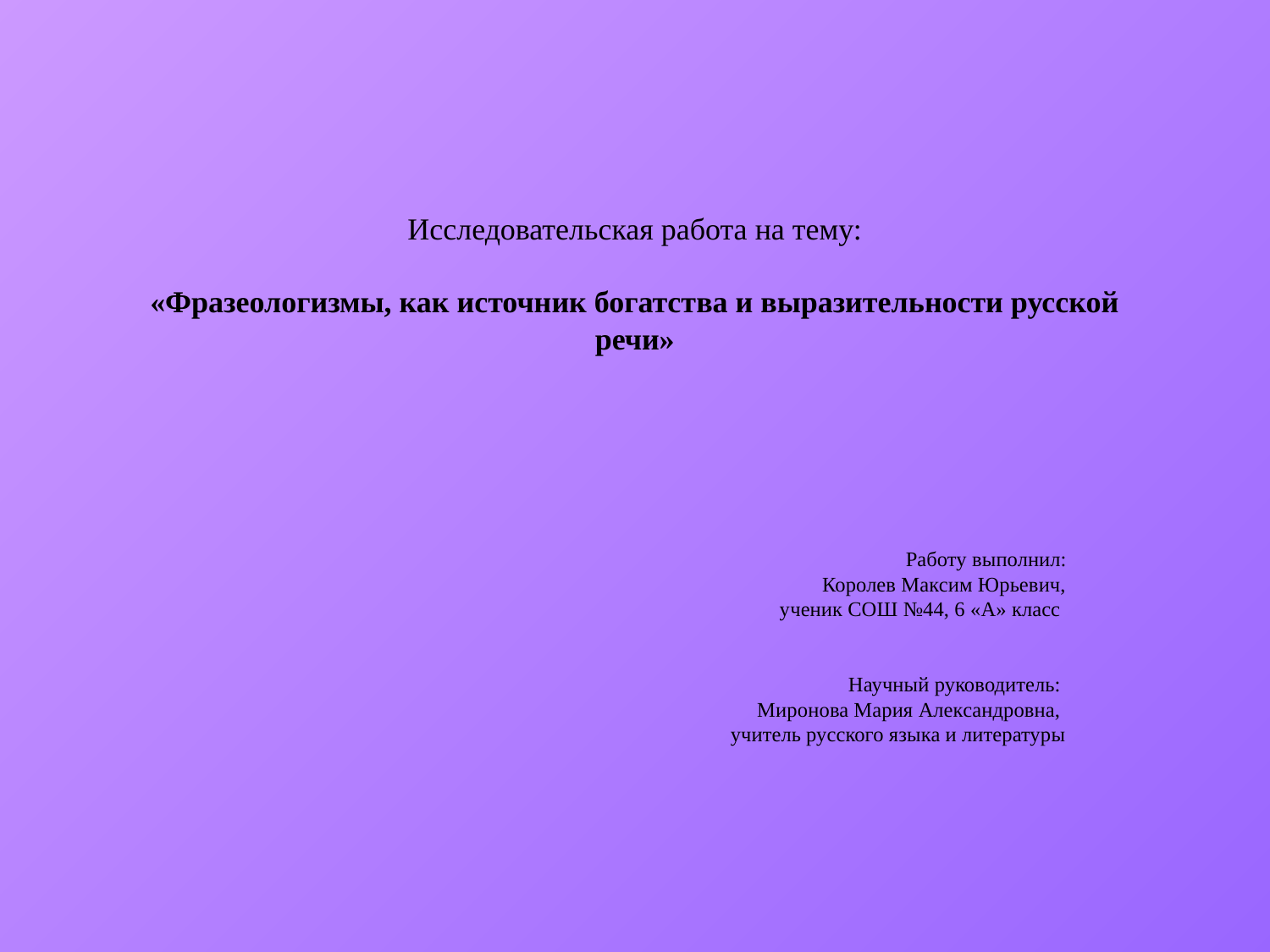

# Исследовательская работа на тему:   «Фразеологизмы, как источник богатства и выразительности русской речи»
 Работу выполнил:
                      Королев Максим Юрьевич,
                      ученик СОШ №44, 6 «А» класс
 
                      Научный руководитель:
                      Миронова Мария Александровна,
                      учитель русского языка и литературы